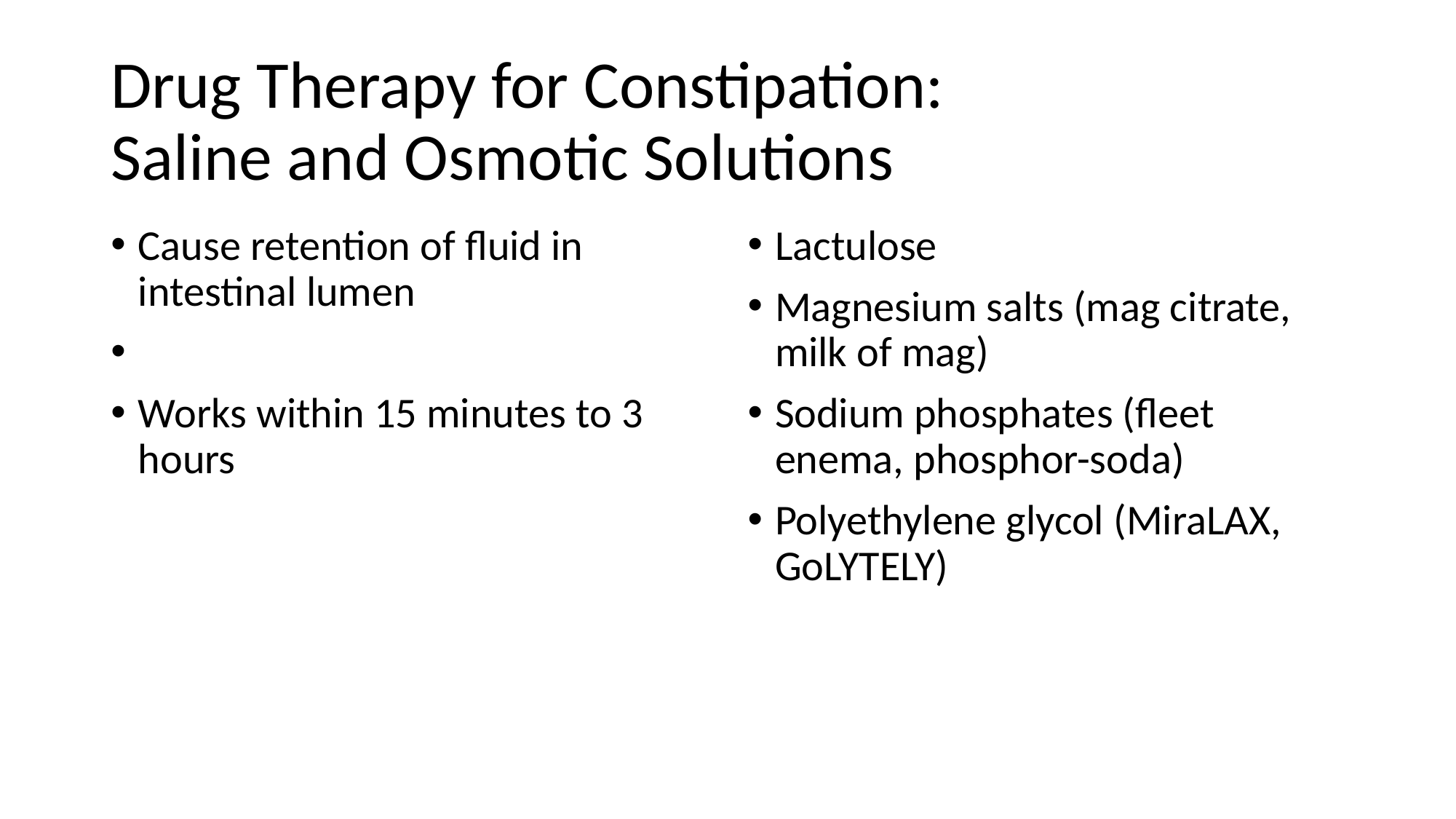

# Drug Therapy for Constipation: Saline and Osmotic Solutions
Cause retention of fluid in intestinal lumen

Works within 15 minutes to 3 hours
Lactulose
Magnesium salts (mag citrate, milk of mag)
Sodium phosphates (fleet enema, phosphor-soda)
Polyethylene glycol (MiraLAX, GoLYTELY)